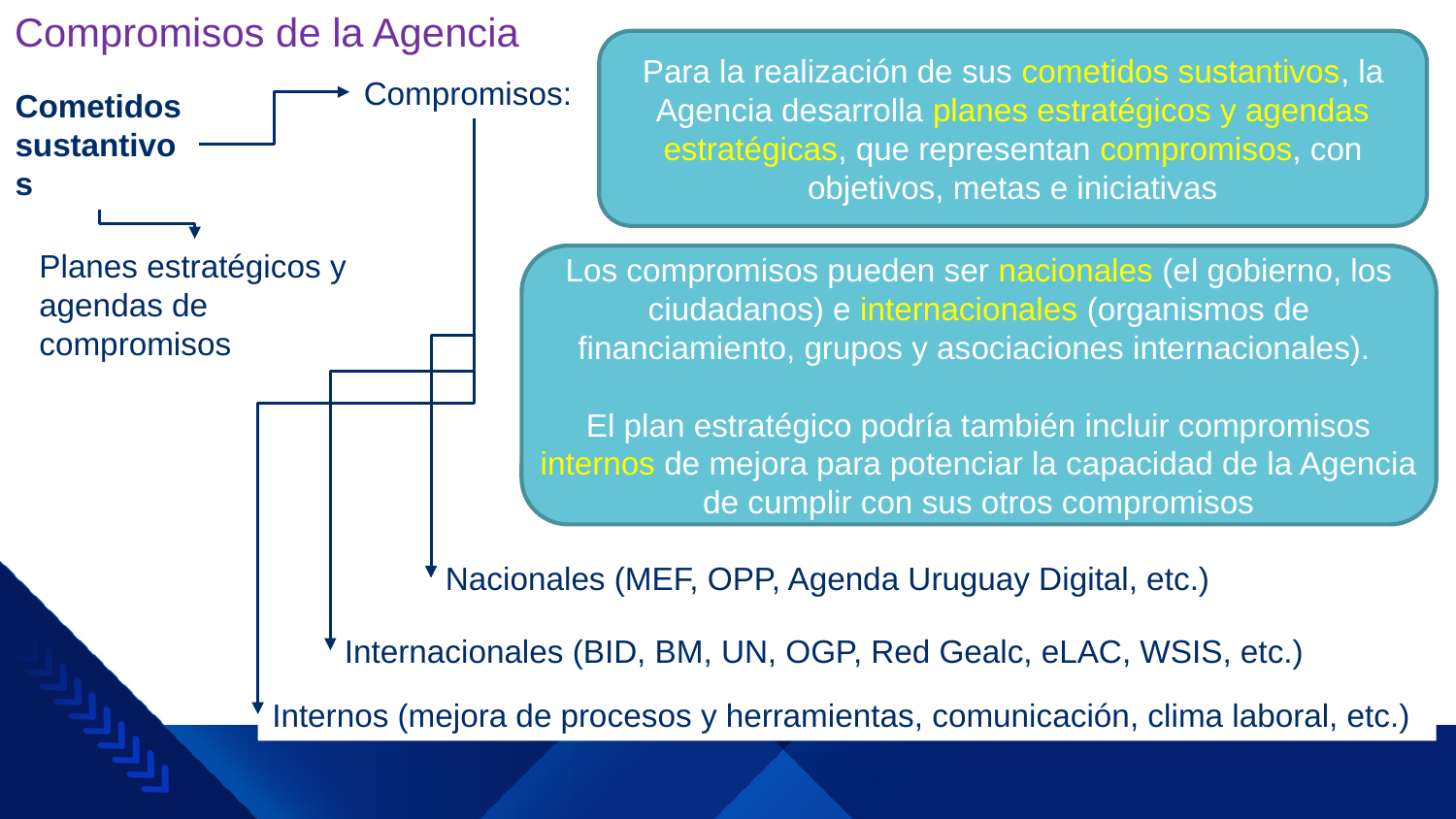

# Compromisos de la Agencia
Para la realización de sus cometidos sustantivos, la Agencia desarrolla planes estratégicos y agendas estratégicas, que representan compromisos, con objetivos, metas e iniciativas
Compromisos:
Cometidos sustantivos
Planes estratégicos y agendas de compromisos
Los compromisos pueden ser nacionales (el gobierno, los ciudadanos) e internacionales (organismos de financiamiento, grupos y asociaciones internacionales).
El plan estratégico podría también incluir compromisos internos de mejora para potenciar la capacidad de la Agencia de cumplir con sus otros compromisos

Nacionales (MEF, OPP, Agenda Uruguay Digital, etc.)
Internacionales (BID, BM, UN, OGP, Red Gealc, eLAC, WSIS, etc.)
Internos (mejora de procesos y herramientas, comunicación, clima laboral, etc.)